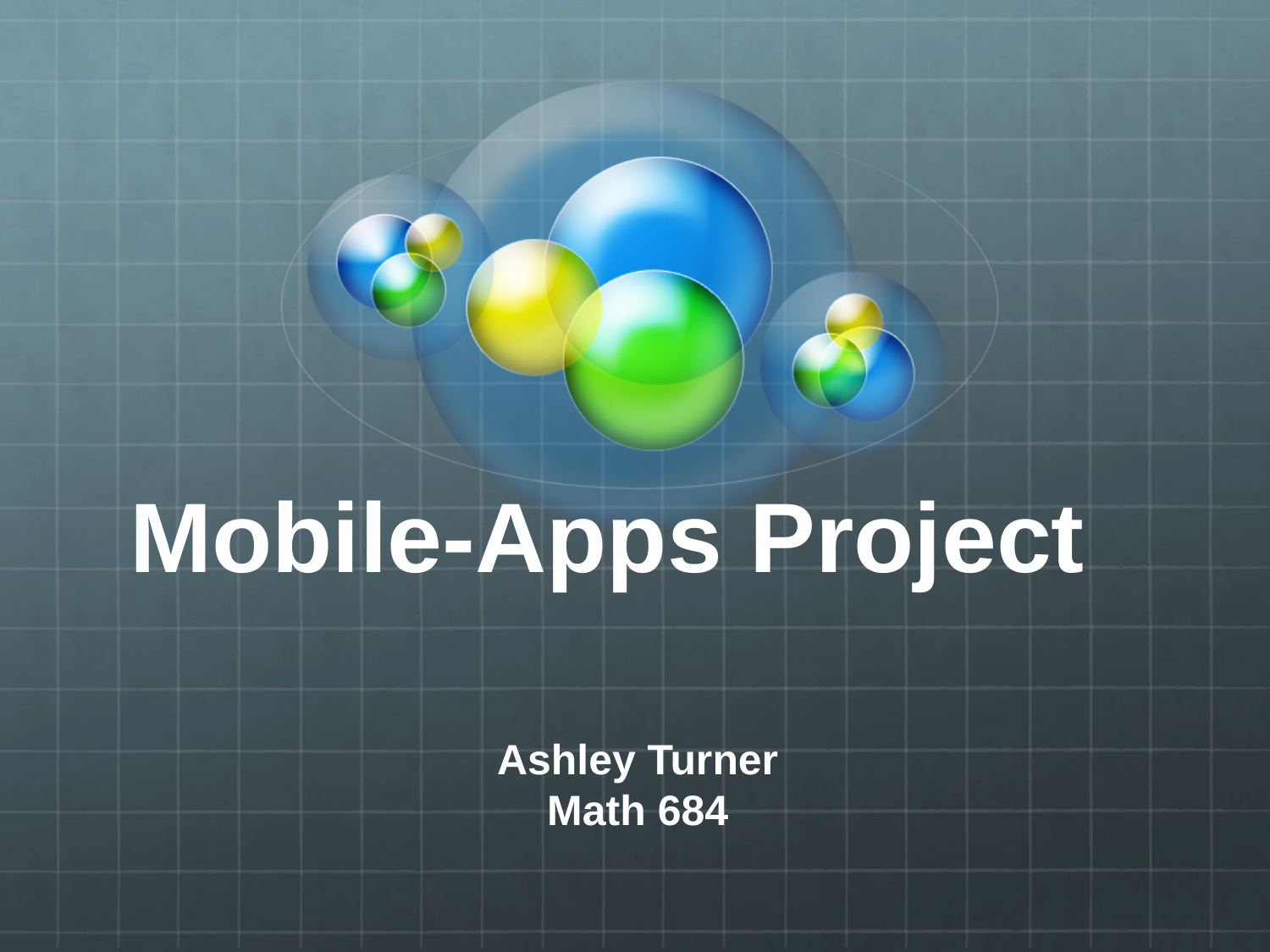

# Mobile-Apps Project
Ashley Turner
Math 684